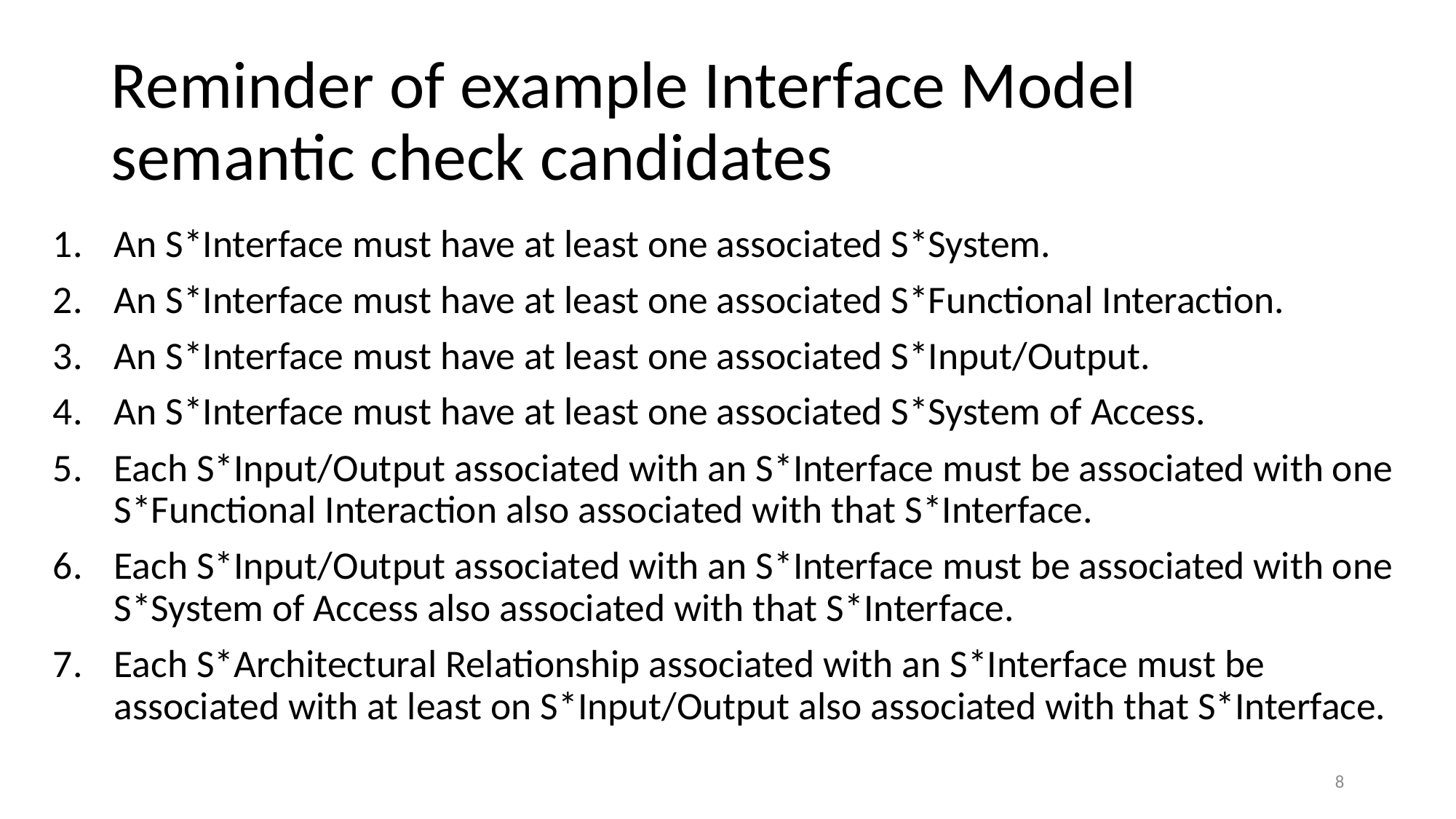

# Reminder of example Interface Model semantic check candidates
An S*Interface must have at least one associated S*System.
An S*Interface must have at least one associated S*Functional Interaction.
An S*Interface must have at least one associated S*Input/Output.
An S*Interface must have at least one associated S*System of Access.
Each S*Input/Output associated with an S*Interface must be associated with one S*Functional Interaction also associated with that S*Interface.
Each S*Input/Output associated with an S*Interface must be associated with one S*System of Access also associated with that S*Interface.
Each S*Architectural Relationship associated with an S*Interface must be associated with at least on S*Input/Output also associated with that S*Interface.

8